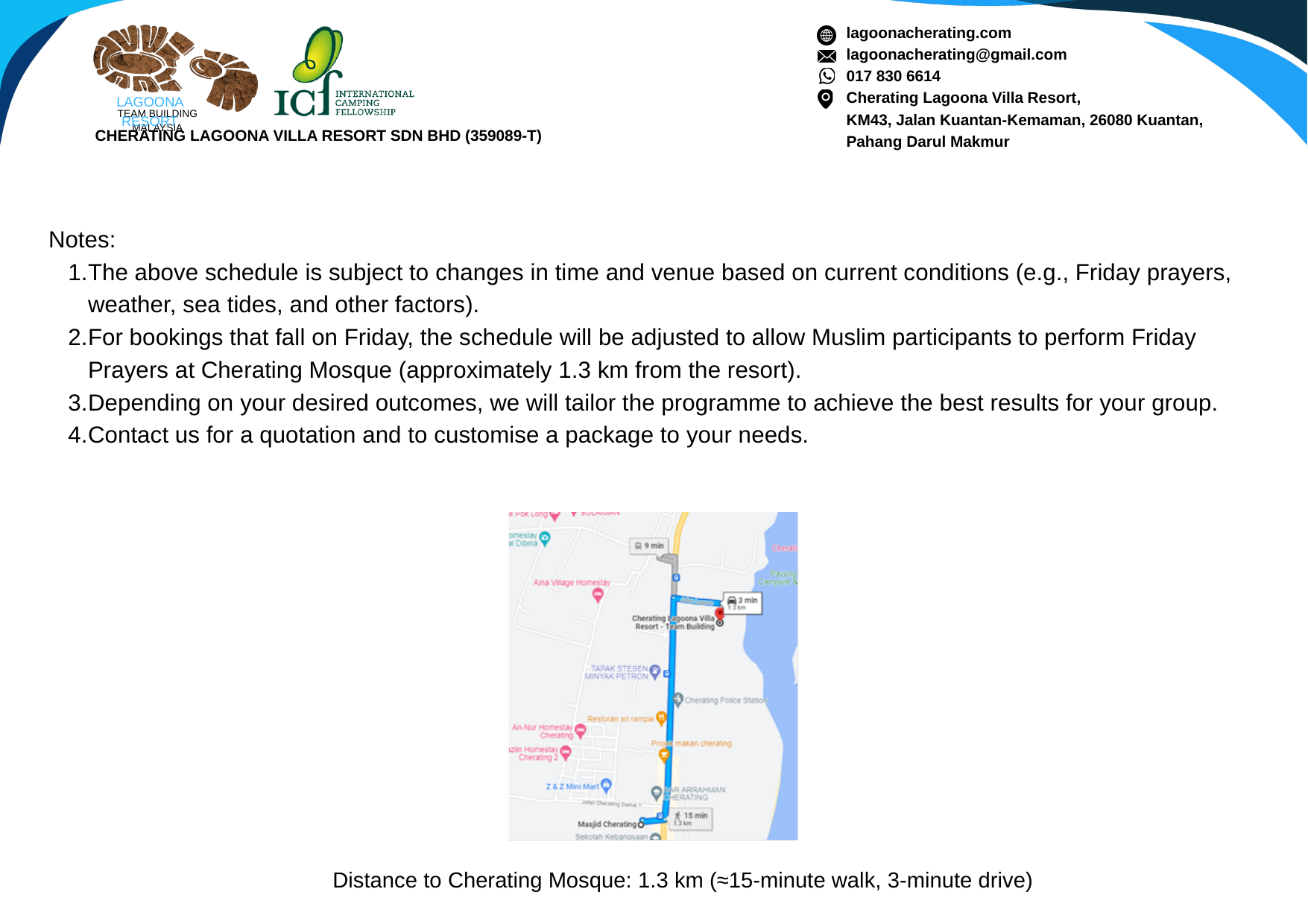

lagoonacherating.com
lagoonacherating@gmail.com
017 830 6614
Cherating Lagoona Villa Resort,
KM43, Jalan Kuantan-Kemaman, 26080 Kuantan,
Pahang Darul Makmur

LAGOONA RESORT
TEAM BUILDING MALAYSIA
CHERATING LAGOONA VILLA RESORT SDN BHD (359089-T)
Notes:
The above schedule is subject to changes in time and venue based on current conditions (e.g., Friday prayers, weather, sea tides, and other factors).
For bookings that fall on Friday, the schedule will be adjusted to allow Muslim participants to perform Friday Prayers at Cherating Mosque (approximately 1.3 km from the resort).
Depending on your desired outcomes, we will tailor the programme to achieve the best results for your group.
Contact us for a quotation and to customise a package to your needs.

Distance to Cherating Mosque: 1.3 km (≈15-minute walk, 3-minute drive)